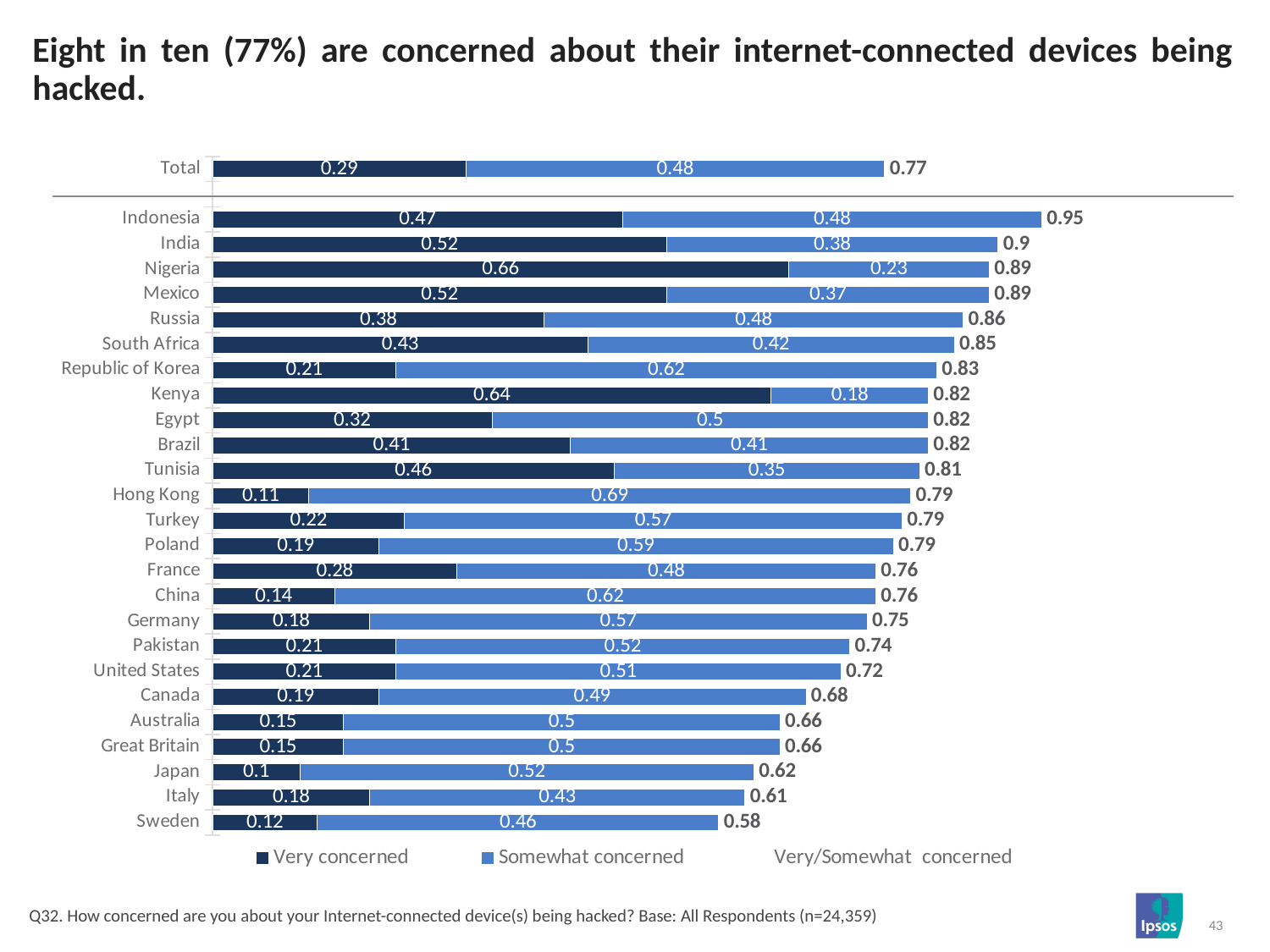

# Eight in ten (77%) are concerned about their internet-connected devices being hacked.

### Chart

| Category | Very concerned | Somewhat concerned | Very/Somewhat  concerned |
|---|---|---|---|
| Total | 0.29 | 0.48 | 0.77 |
|  | None | None | None |
| Indonesia | 0.47 | 0.48 | 0.95 |
| India | 0.52 | 0.38 | 0.9 |
| Nigeria | 0.66 | 0.23 | 0.89 |
| Mexico | 0.52 | 0.37 | 0.89 |
| Russia | 0.38 | 0.48 | 0.86 |
| South Africa | 0.43 | 0.42 | 0.85 |
| Republic of Korea | 0.21 | 0.62 | 0.83 |
| Kenya | 0.64 | 0.18 | 0.82 |
| Egypt | 0.32 | 0.5 | 0.82 |
| Brazil | 0.41 | 0.41 | 0.82 |
| Tunisia | 0.46 | 0.35 | 0.81 |
| Hong Kong | 0.11 | 0.69 | 0.79 |
| Turkey | 0.22 | 0.57 | 0.79 |
| Poland | 0.19 | 0.59 | 0.79 |
| France | 0.28 | 0.48 | 0.76 |
| China | 0.14 | 0.62 | 0.76 |
| Germany | 0.18 | 0.57 | 0.75 |
| Pakistan | 0.21 | 0.52 | 0.74 |
| United States | 0.21 | 0.51 | 0.72 |
| Canada | 0.19 | 0.49 | 0.68 |
| Australia | 0.15 | 0.5 | 0.66 |
| Great Britain | 0.15 | 0.5 | 0.66 |
| Japan | 0.1 | 0.52 | 0.62 |
| Italy | 0.18 | 0.43 | 0.61 |
| Sweden | 0.12 | 0.46 | 0.58 |
Q32. How concerned are you about your Internet-connected device(s) being hacked? Base: All Respondents (n=24,359)